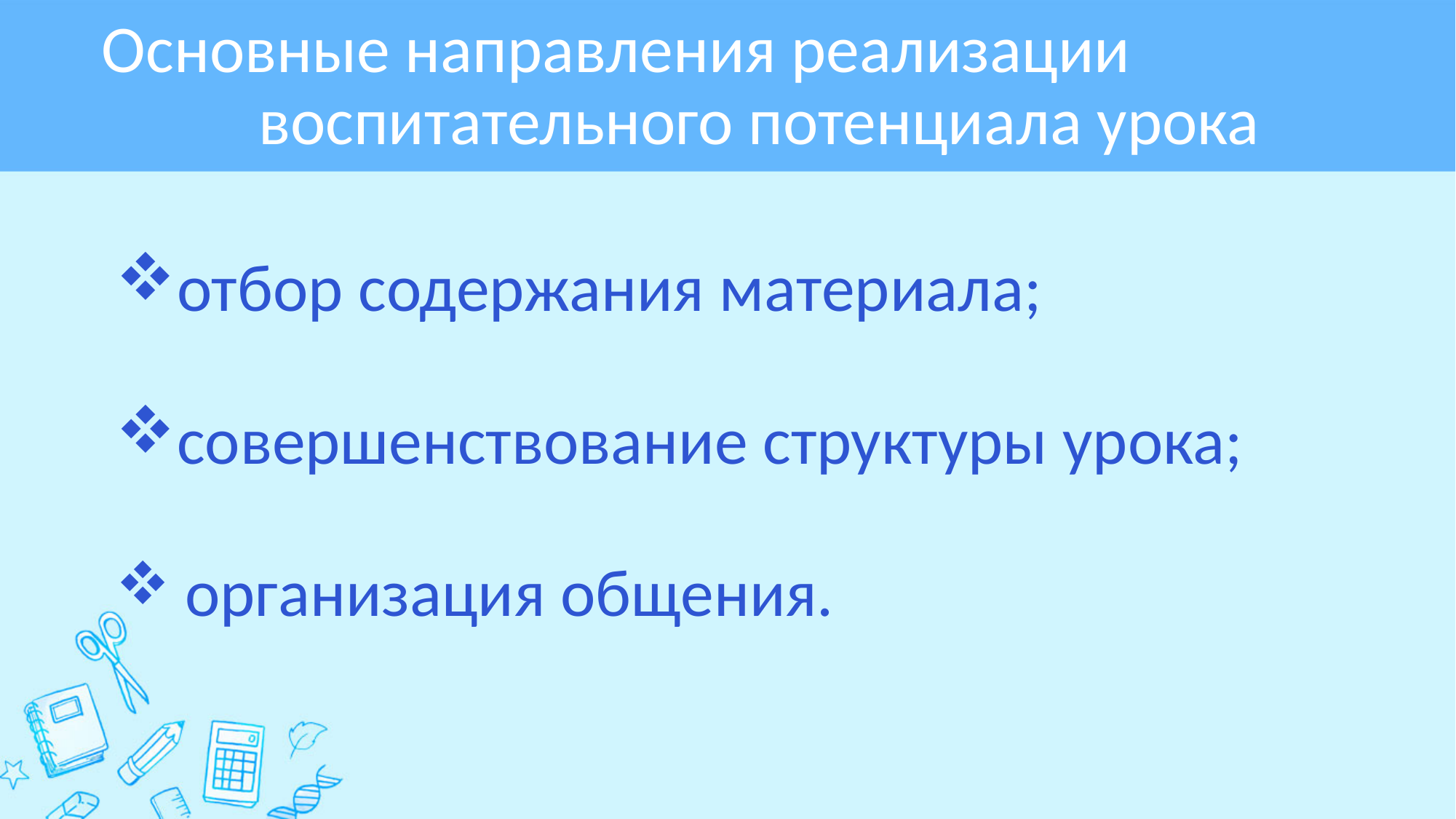

# Основные направления реализации                      воспитательного потенциала урока
отбор содержания материала;

совершенствование структуры урока;

 организация общения.